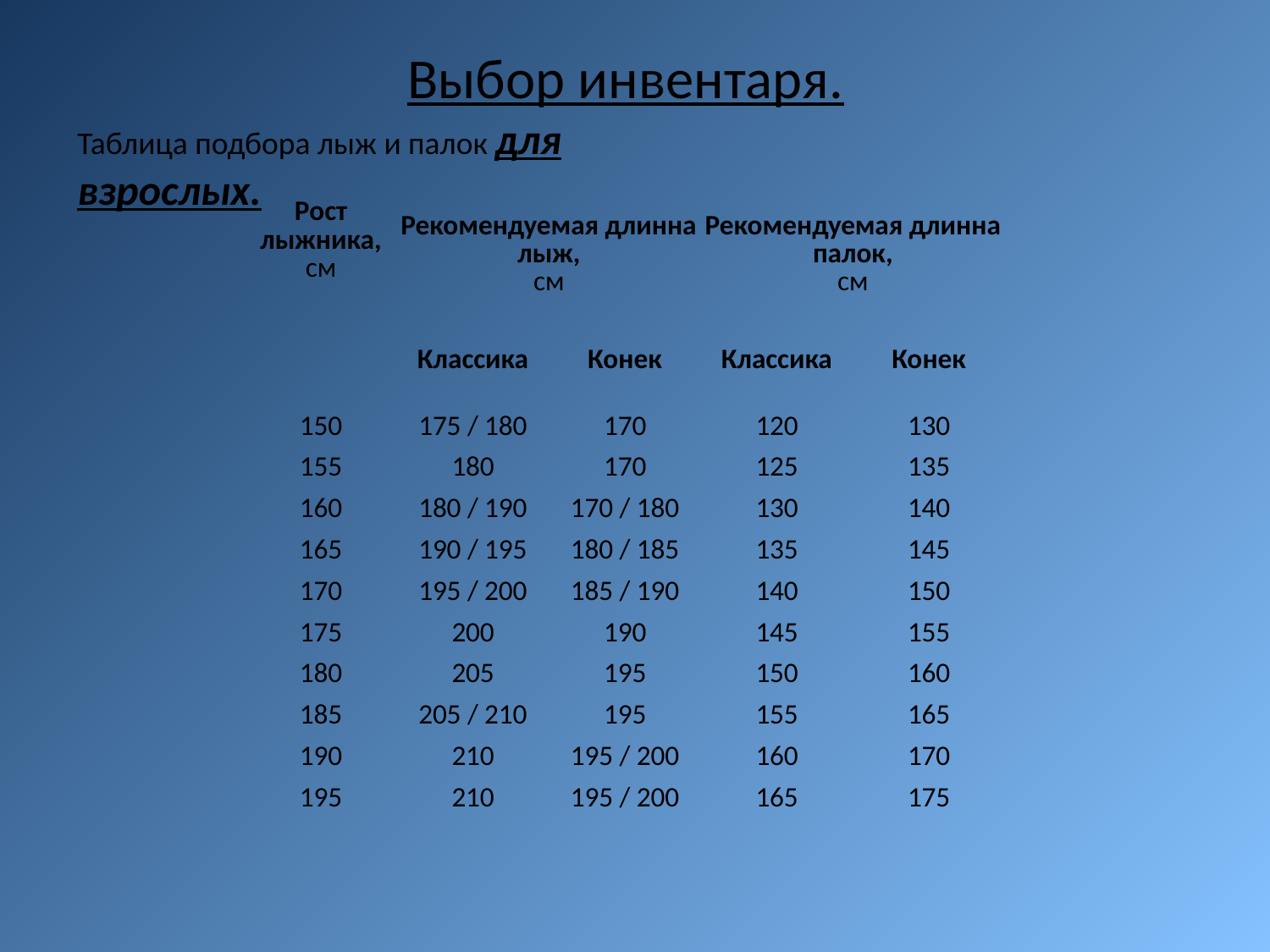

Выбор инвентаря.
Таблица подбора лыж и палок для взрослых.
| Рост лыжника, см | Рекомендуемая длинна лыж, см |  | Рекомендуемая длинна палок, см |  |
| --- | --- | --- | --- | --- |
|  | Классика | Конек | Классика | Конек |
| 150 | 175 / 180 | 170 | 120 | 130 |
| 155 | 180 | 170 | 125 | 135 |
| 160 | 180 / 190 | 170 / 180 | 130 | 140 |
| 165 | 190 / 195 | 180 / 185 | 135 | 145 |
| 170 | 195 / 200 | 185 / 190 | 140 | 150 |
| 175 | 200 | 190 | 145 | 155 |
| 180 | 205 | 195 | 150 | 160 |
| 185 | 205 / 210 | 195 | 155 | 165 |
| 190 | 210 | 195 / 200 | 160 | 170 |
| 195 | 210 | 195 / 200 | 165 | 175 |